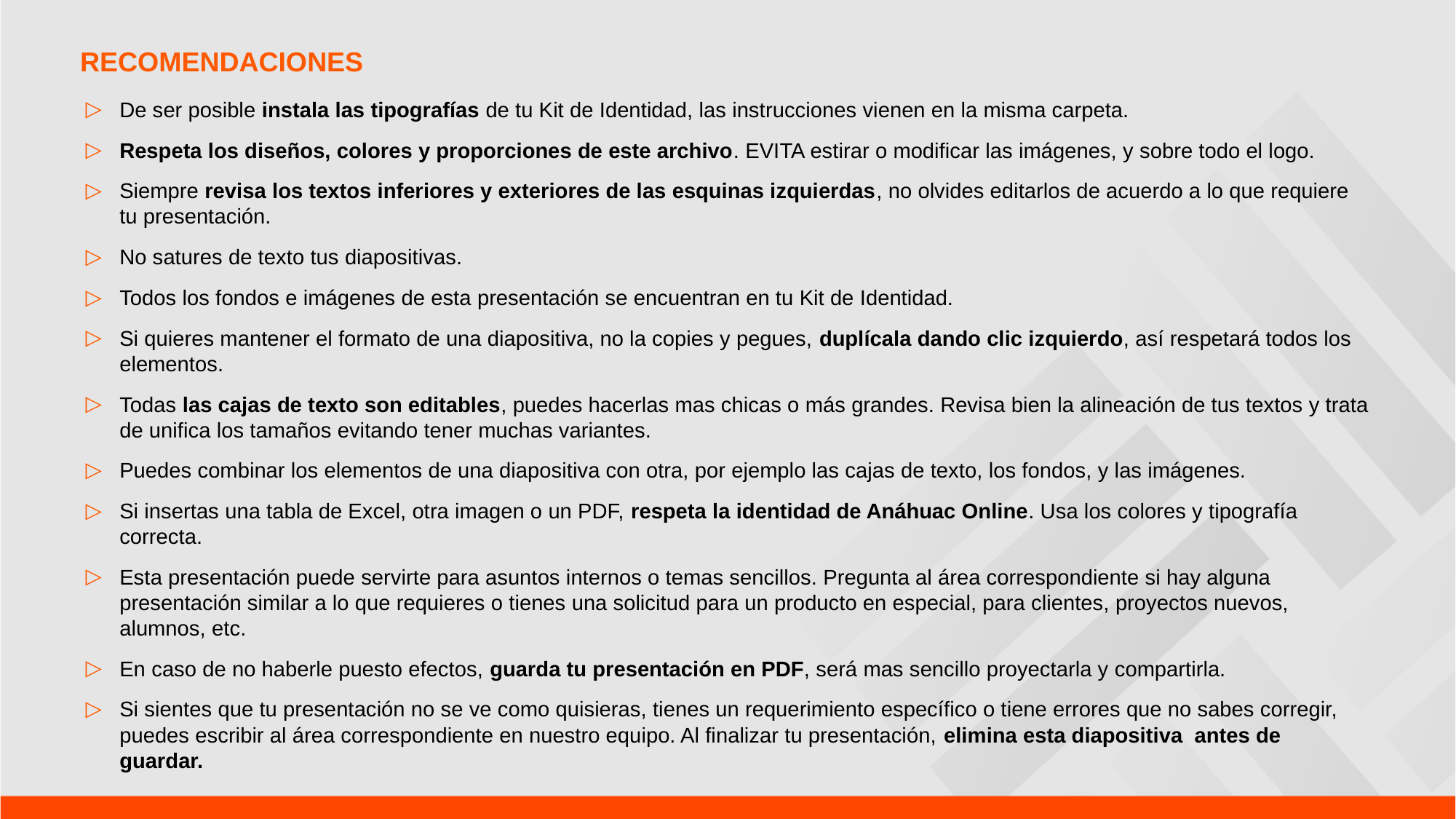

RECOMENDACIONES
De ser posible instala las tipografías de tu Kit de Identidad, las instrucciones vienen en la misma carpeta.
Respeta los diseños, colores y proporciones de este archivo. EVITA estirar o modificar las imágenes, y sobre todo el logo.
Siempre revisa los textos inferiores y exteriores de las esquinas izquierdas, no olvides editarlos de acuerdo a lo que requiere tu presentación.
No satures de texto tus diapositivas.
Todos los fondos e imágenes de esta presentación se encuentran en tu Kit de Identidad.
Si quieres mantener el formato de una diapositiva, no la copies y pegues, duplícala dando clic izquierdo, así respetará todos los elementos.
Todas las cajas de texto son editables, puedes hacerlas mas chicas o más grandes. Revisa bien la alineación de tus textos y trata de unifica los tamaños evitando tener muchas variantes.
Puedes combinar los elementos de una diapositiva con otra, por ejemplo las cajas de texto, los fondos, y las imágenes.
Si insertas una tabla de Excel, otra imagen o un PDF, respeta la identidad de Anáhuac Online. Usa los colores y tipografía correcta.
Esta presentación puede servirte para asuntos internos o temas sencillos. Pregunta al área correspondiente si hay alguna presentación similar a lo que requieres o tienes una solicitud para un producto en especial, para clientes, proyectos nuevos, alumnos, etc.
En caso de no haberle puesto efectos, guarda tu presentación en PDF, será mas sencillo proyectarla y compartirla.
Si sientes que tu presentación no se ve como quisieras, tienes un requerimiento específico o tiene errores que no sabes corregir, puedes escribir al área correspondiente en nuestro equipo. Al finalizar tu presentación, elimina esta diapositiva  antes de guardar.